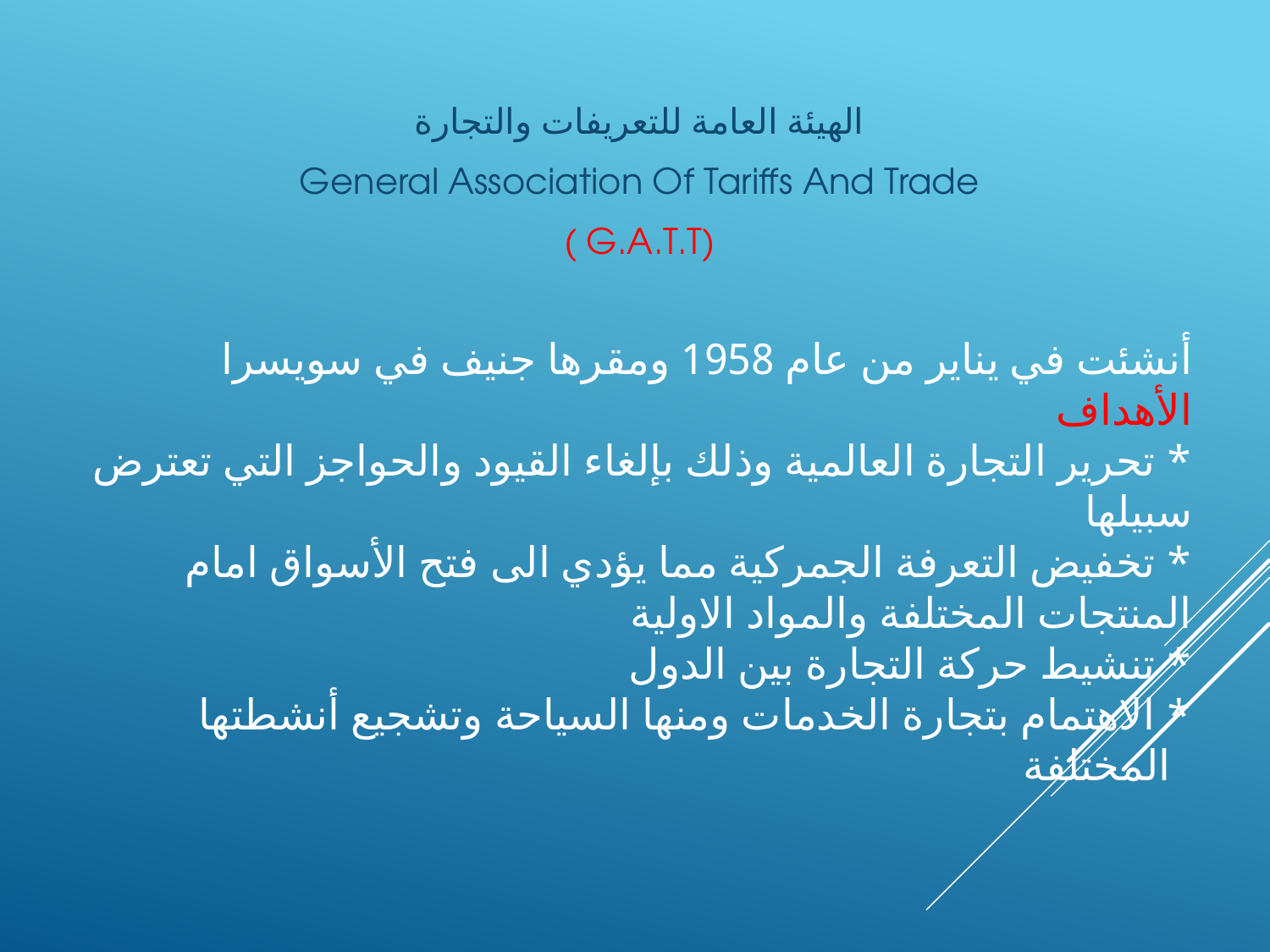

الهيئة العامة للتعريفات والتجارة
General Association Of Tariffs And Trade
( G.A.T.T)
# أنشئت في يناير من عام 1958 ومقرها جنيف في سويسرا الأهداف * تحرير التجارة العالمية وذلك بإلغاء القيود والحواجز التي تعترض سبيلها * تخفيض التعرفة الجمركية مما يؤدي الى فتح الأسواق امام المنتجات المختلفة والمواد الاولية * تنشيط حركة التجارة بين الدول * الاهتمام بتجارة الخدمات ومنها السياحة وتشجيع أنشطتها المختلفة